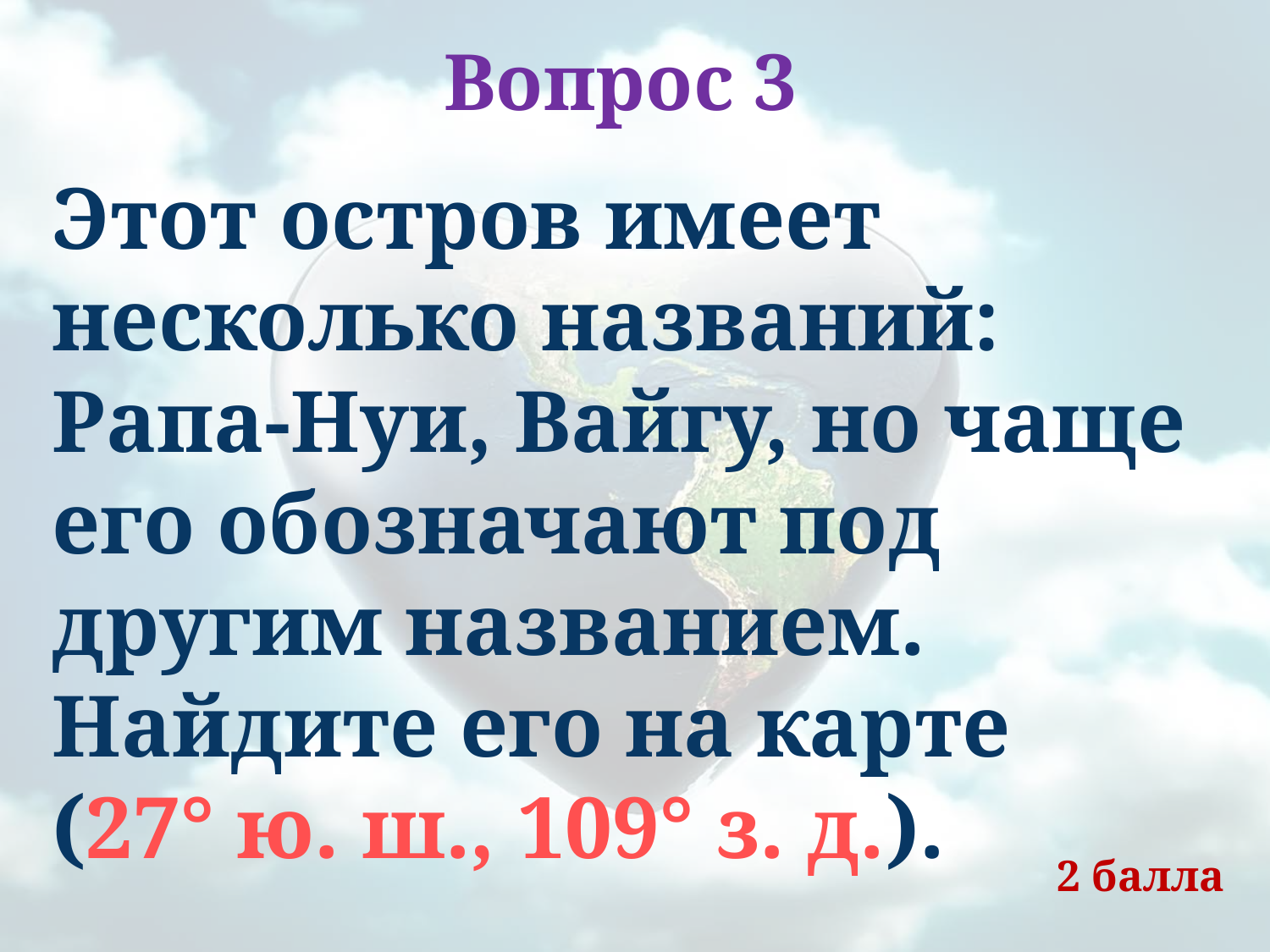

# Вопрос 3
Этот остров имеет несколько названий: Рапа-Нуи, Вайгу, но чаще его обозначают под другим названием. Найдите его на карте 	(27° ю. ш., 109° з. д.).
2 балла